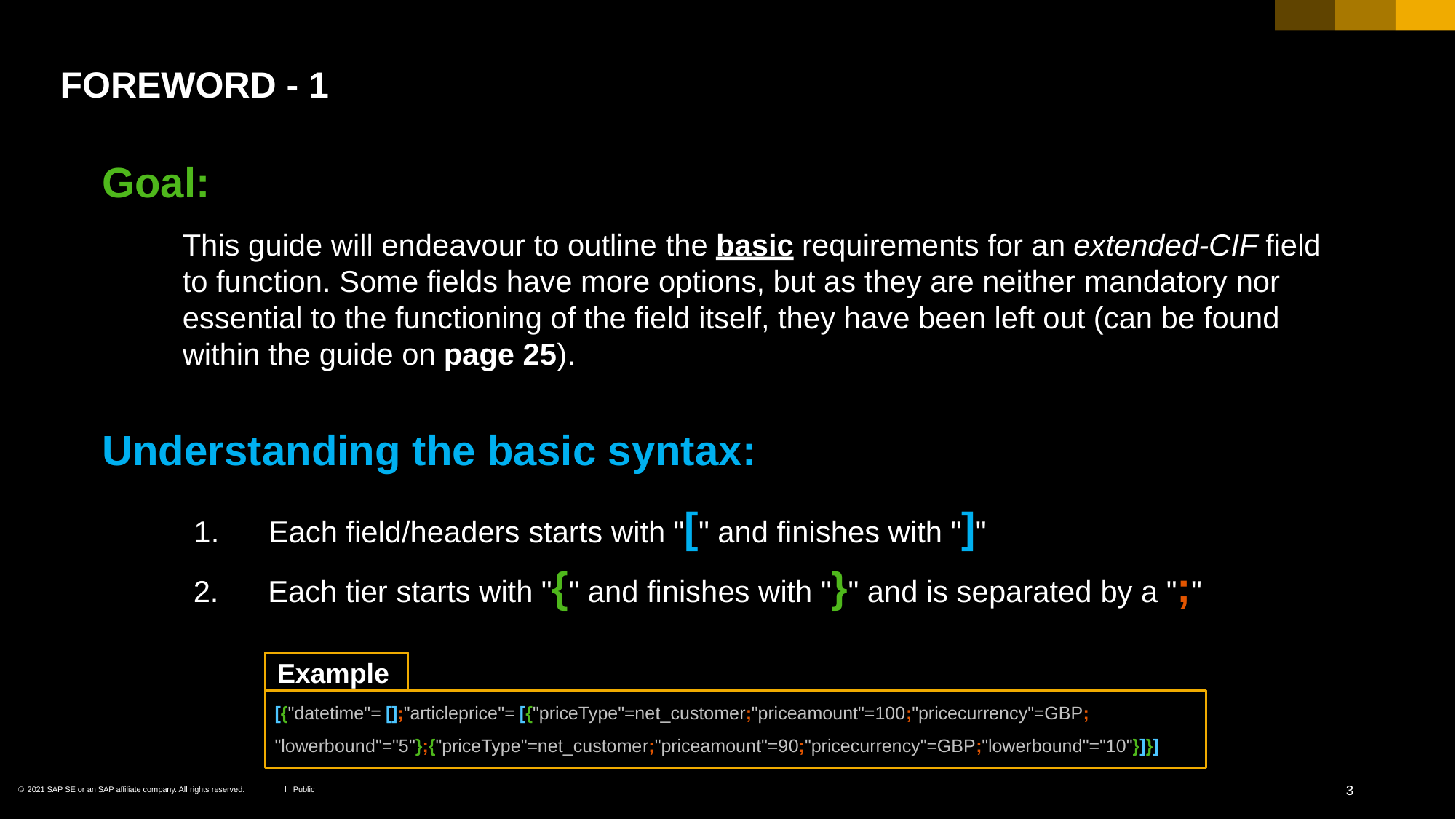

FOREWORD-1
Goal:
This guide will endeavour to outline thebasicrequirements for anextended-CIFfield
to function. Some fields have more options, but as they are neither mandatory nor
essential to the functioning of the field itself, they have been left out (can be found
within the guide onpage 25).

Understanding the basic syntax:
1.	Each field/headers starts with "[" and finishes with "]"
2.	Each tier starts with "{" and finishes with "}" and is separated by a ";"

Example

[{"datetime"=[];"articleprice"=[{"priceType"=net_customer;"priceamount"=100;"pricecurrency"=GBP;
"lowerbound"="5"};{"priceType"=net_customer;"priceamount"=90;"pricecurrency"=GBP;"lowerbound"="10"}]}]
©2021 SAP SE or an SAP affiliate company. All rights reserved.	ǀ	Public	3